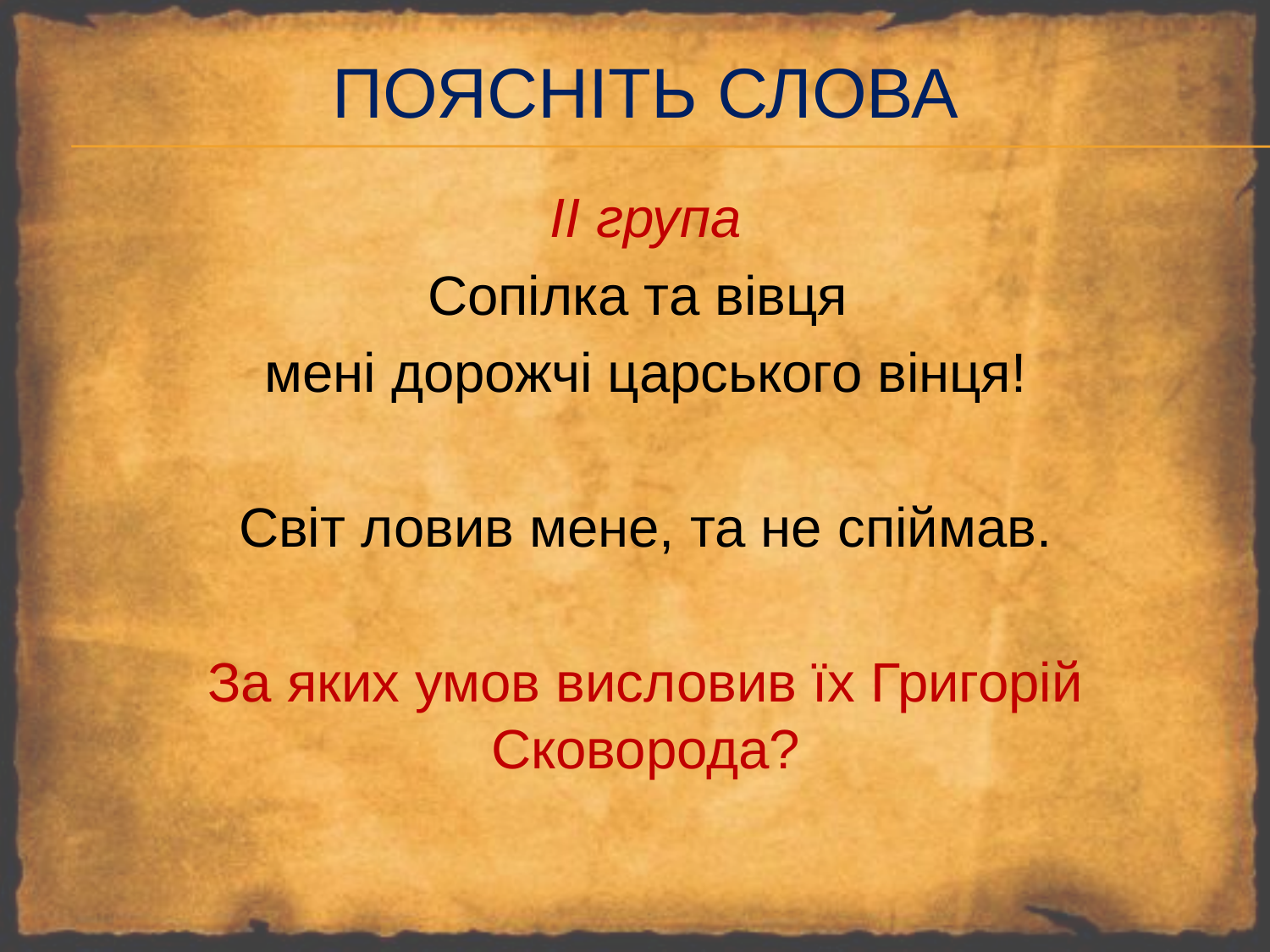

# Поясніть слова
ІІ група
Сопілка та вівця
мені дорожчі царського вінця!

Світ ловив мене, та не спіймав.

За яких умов висловив їх Григорій Сковорода?